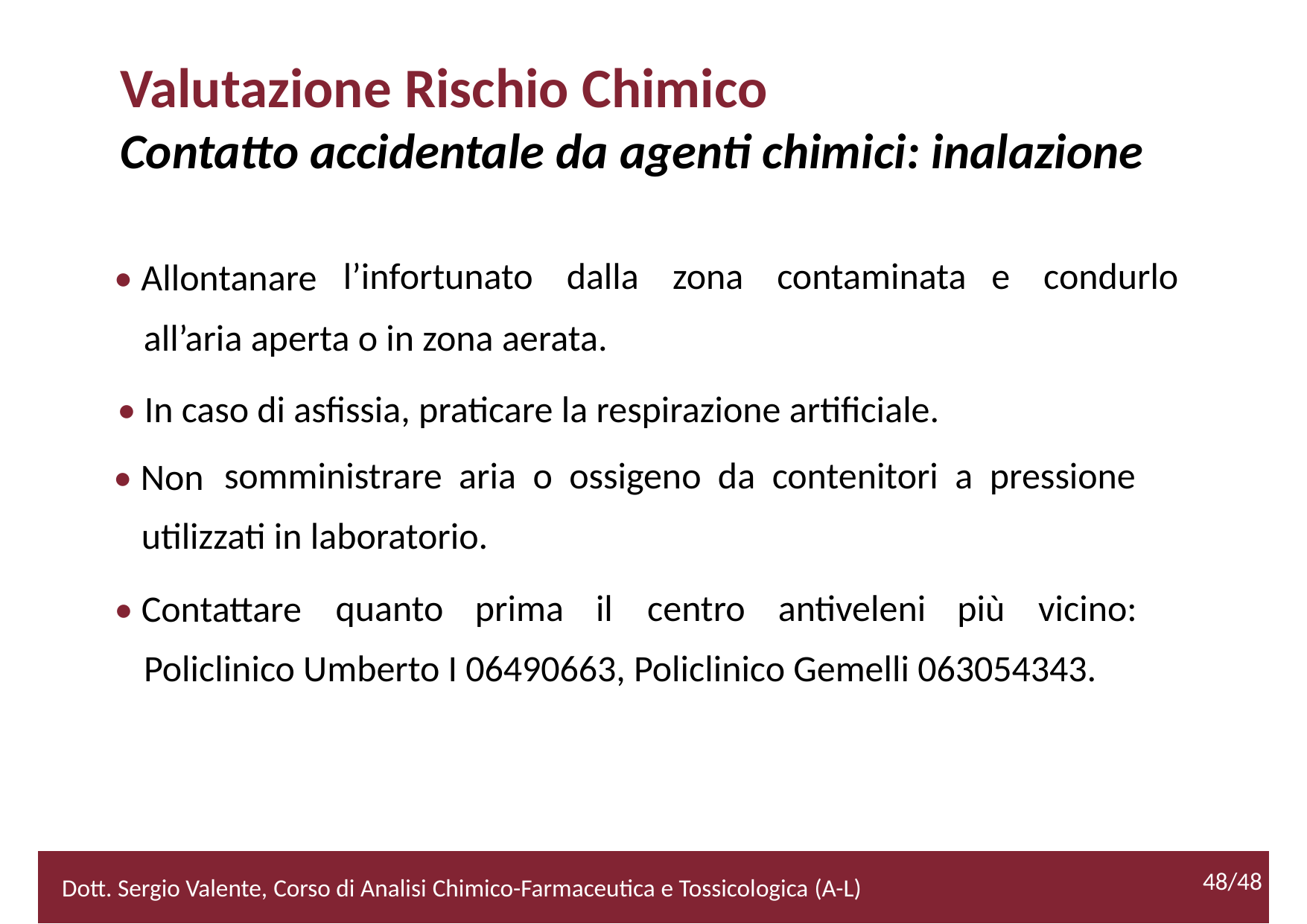

Valutazione Rischio Chimico
Contatto accidentale da agenti chimici: inalazione
• Allontanare
l’infortunato    dalla    zona    contaminata   e    condurlo
	all’aria aperta o in zona aerata.

• In caso di asfissia, praticare la respirazione artificiale.
• Non
somministrare  aria  o  ossigeno  da  contenitori  a  pressione
utilizzati in laboratorio.
• Contattare
quanto
prima
il
centro
antiveleni
più
vicino:
Policlinico Umberto I 06490663, Policlinico Gemelli 063054343.

48/48
2/52
Dott. Sergio Valente, Corso di Analisi Chimico-Farmaceutica e Tossicologica (A-L)